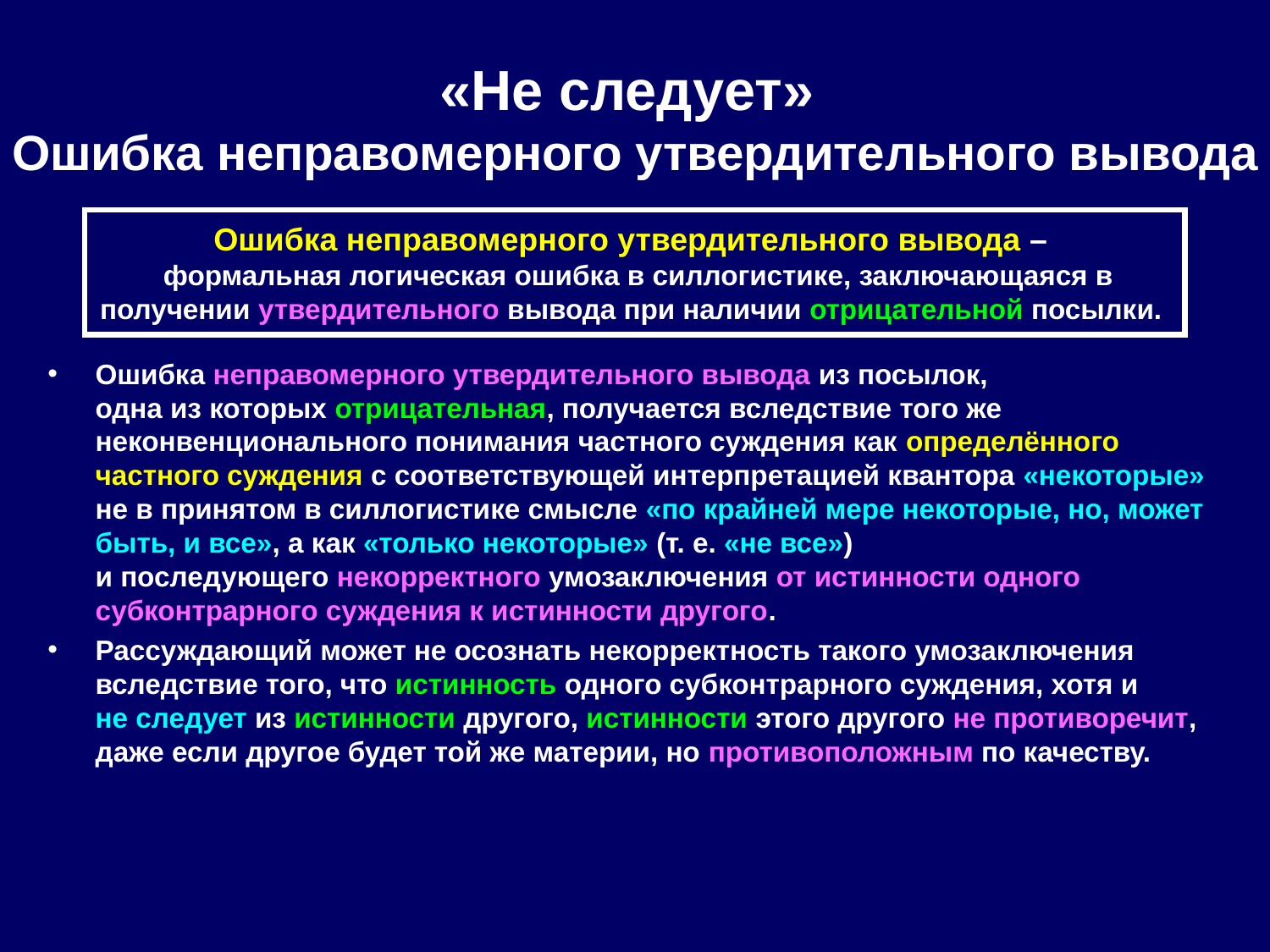

# «Не следует» Ошибка неправомерного утвердительного вывода
Ошибка неправомерного утвердительного вывода –
 формальная логическая ошибка в силлогистике, заключающаяся в получении утвердительного вывода при наличии отрицательной посылки.
Ошибка неправомерного утвердительного вывода из посылок,
одна из которых отрицательная, получается вследствие того же неконвенционального понимания частного суждения как определённого частного суждения с соответствующей интерпретацией квантора «некоторые» не в принятом в силлогистике смысле «по крайней мере некоторые, но, может быть, и все», а как «только некоторые» (т. е. «не все»)
и последующего некорректного умозаключения от истинности одного субконтрарного суждения к истинности другого.
Рассуждающий может не осознать некорректность такого умозаключения вследствие того, что истинность одного субконтрарного суждения, хотя и
не следует из истинности другого, истинности этого другого не противоречит, даже если другое будет той же материи, но противоположным по качеству.